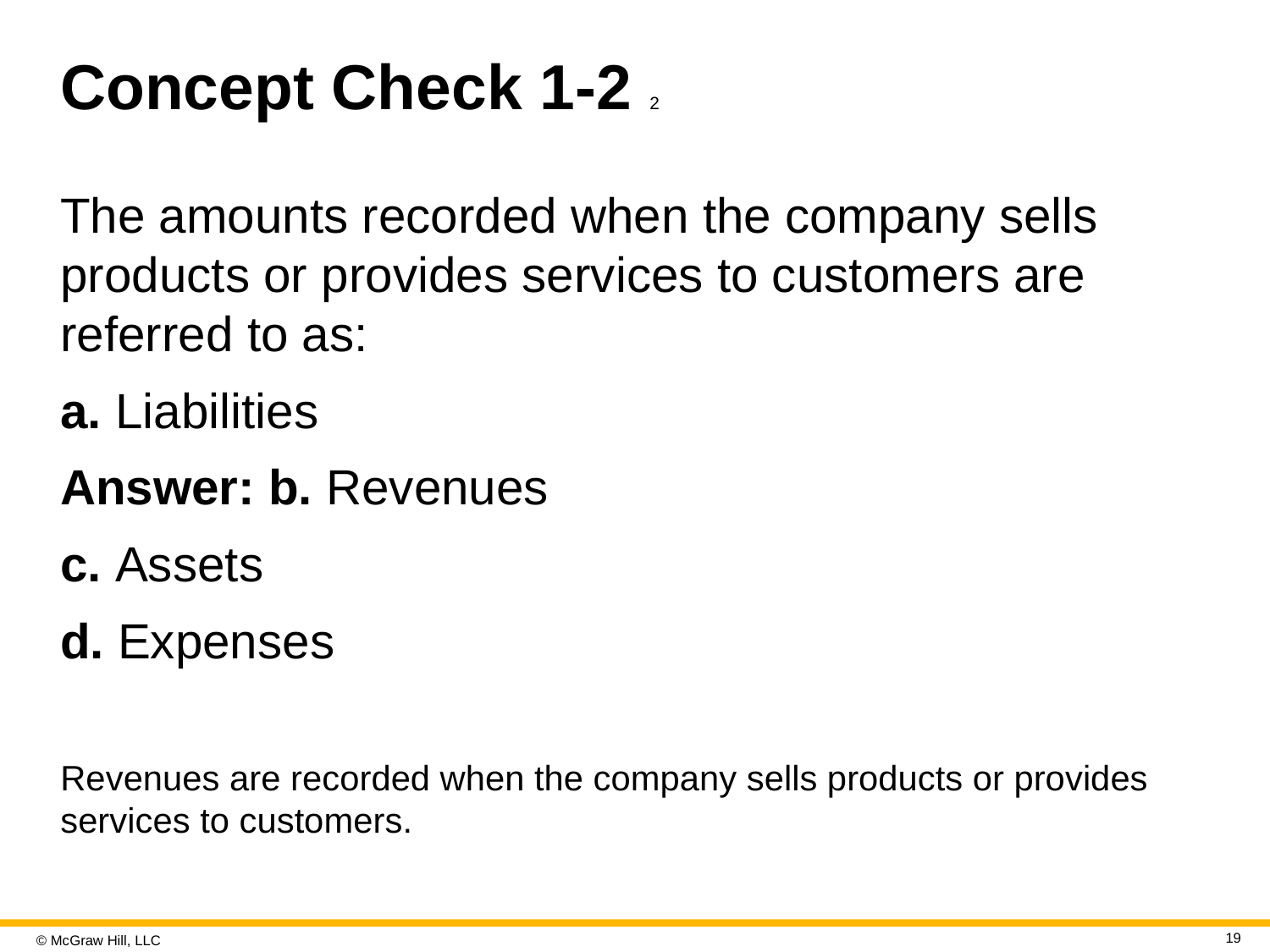

# Concept Check 1-2 2
The amounts recorded when the company sells products or provides services to customers are referred to as:
a. Liabilities
Answer: b. Revenues
c. Assets
d. Expenses
Revenues are recorded when the company sells products or provides services to customers.
19